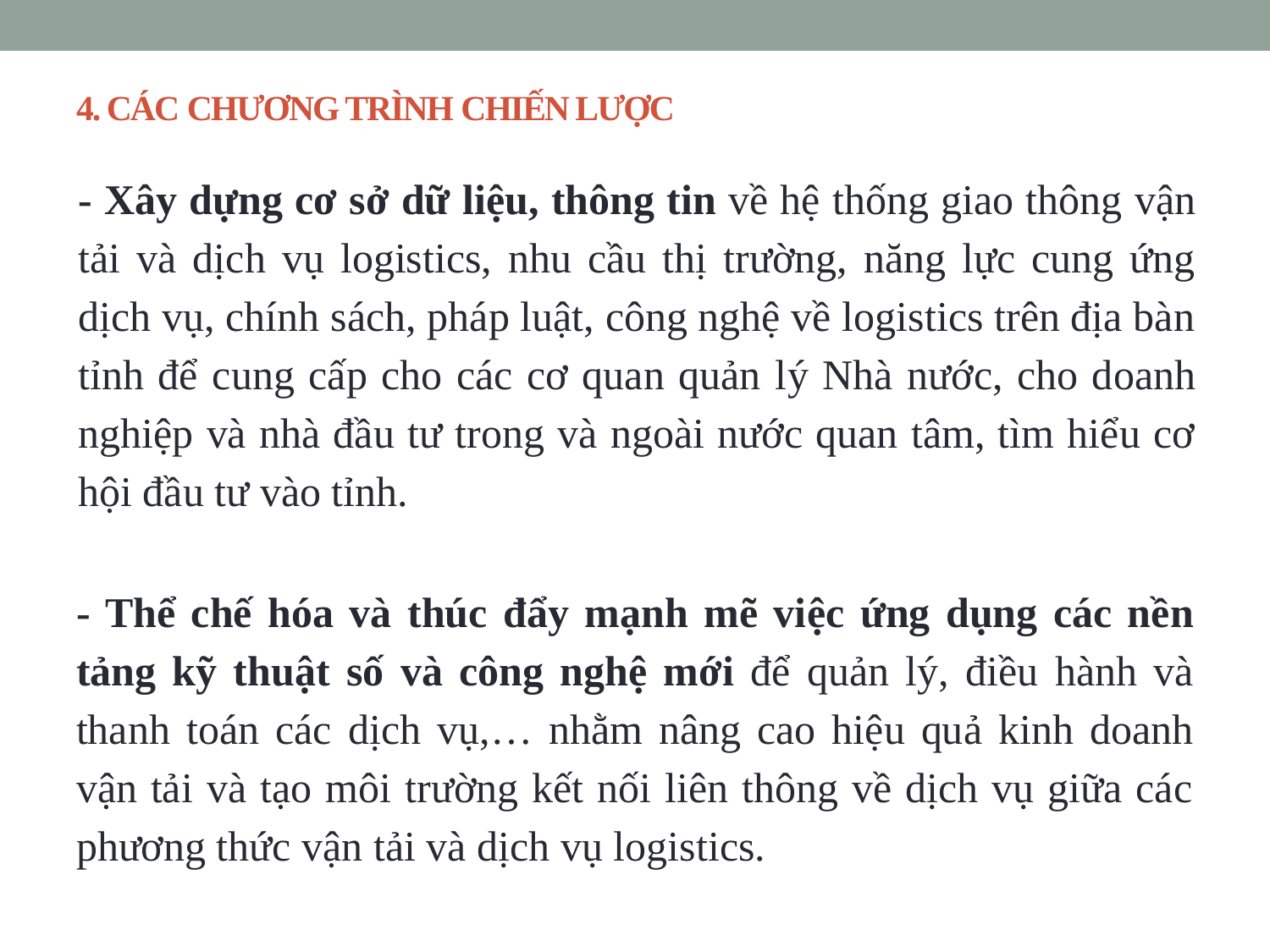

# 4. CÁC CHƯƠNG TRÌNH CHIẾN LƯỢC
- Xây dựng cơ sở dữ liệu, thông tin về hệ thống giao thông vận tải và dịch vụ logistics, nhu cầu thị trường, năng lực cung ứng dịch vụ, chính sách, pháp luật, công nghệ về logistics trên địa bàn tỉnh để cung cấp cho các cơ quan quản lý Nhà nước, cho doanh nghiệp và nhà đầu tư trong và ngoài nước quan tâm, tìm hiểu cơ hội đầu tư vào tỉnh.
- Thể chế hóa và thúc đẩy mạnh mẽ việc ứng dụng các nền tảng kỹ thuật số và công nghệ mới để quản lý, điều hành và thanh toán các dịch vụ,… nhằm nâng cao hiệu quả kinh doanh vận tải và tạo môi trường kết nối liên thông về dịch vụ giữa các phương thức vận tải và dịch vụ logistics.